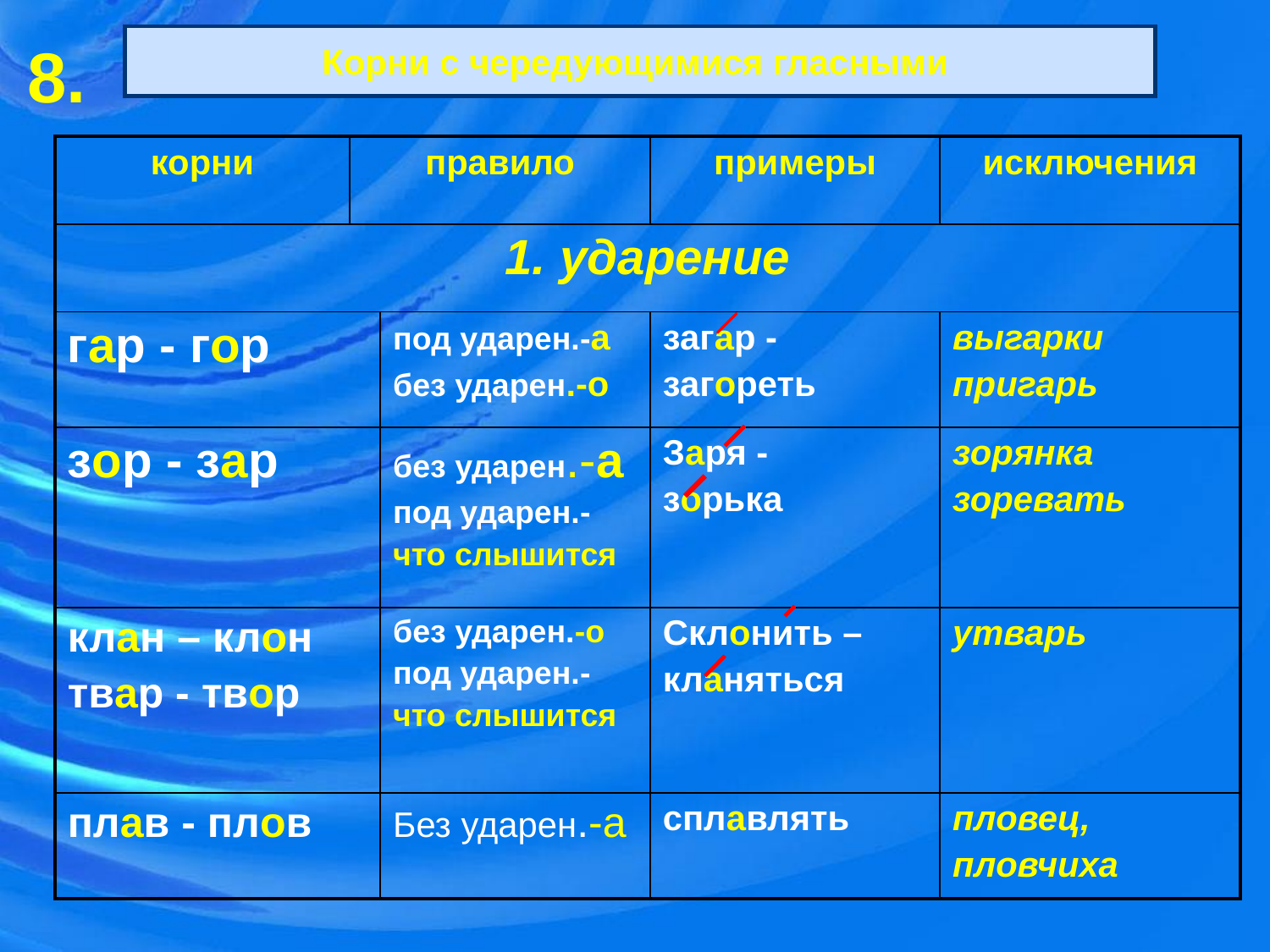

8.
Корни с чередующимися гласными
| корни | правило |  | примеры | исключения |
| --- | --- | --- | --- | --- |
| 1. ударение |  |  |  |  |
| гар - гор |  | под ударен.-а без ударен.-о | загар - загореть | выгарки пригарь |
| зор - зар |  | без ударен.-а под ударен.- что слышится | Заря - зорька | зорянка зоревать |
| клан – клон твар - твор |  | без ударен.-о под ударен.- что слышится | Склонить – кланяться | утварь |
| плав - плов |  | Без ударен.-а | сплавлять | пловец, пловчиха |